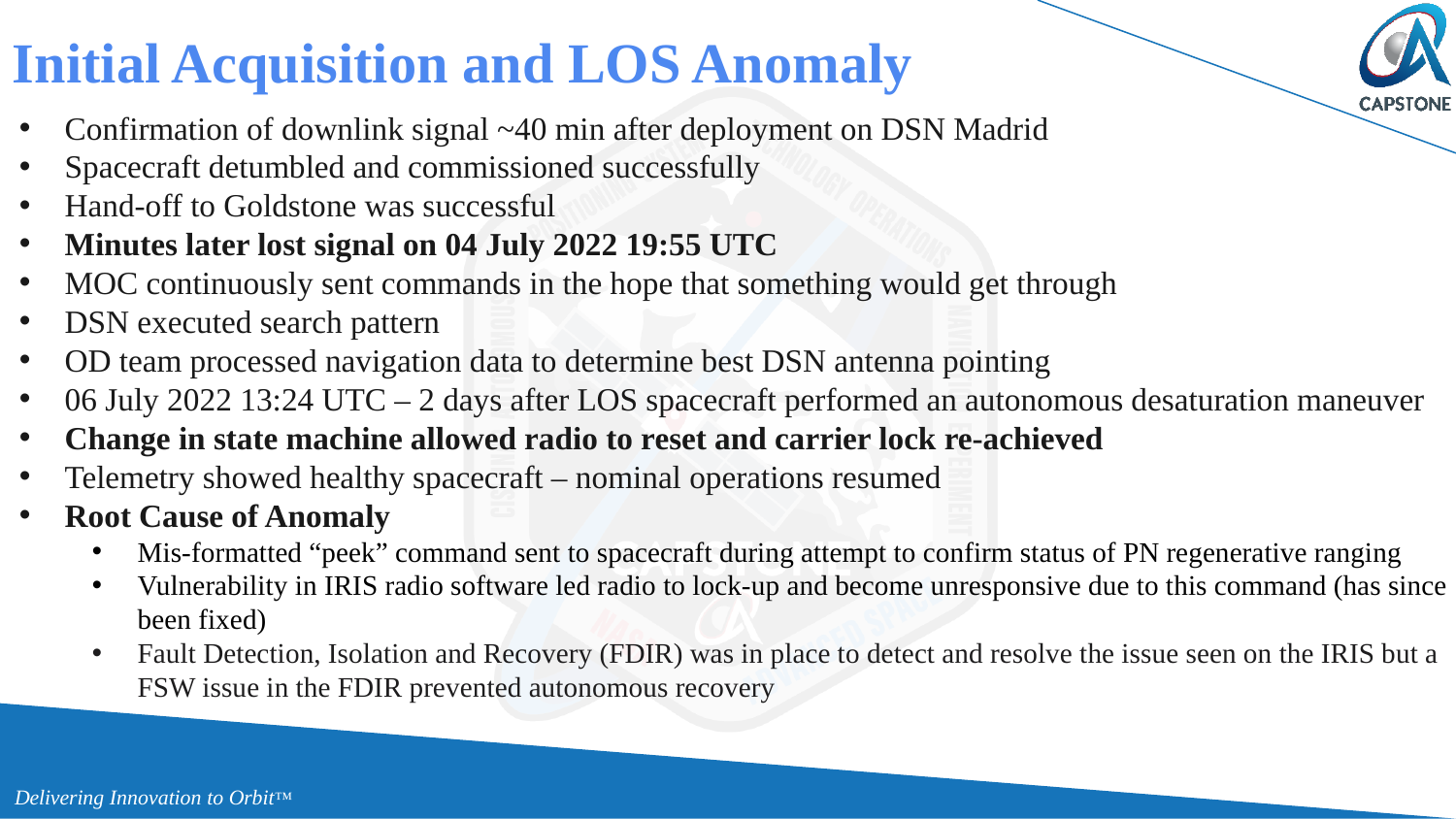

# Initial Acquisition and LOS Anomaly
Confirmation of downlink signal ~40 min after deployment on DSN Madrid
Spacecraft detumbled and commissioned successfully
Hand-off to Goldstone was successful
Minutes later lost signal on 04 July 2022 19:55 UTC
MOC continuously sent commands in the hope that something would get through
DSN executed search pattern
OD team processed navigation data to determine best DSN antenna pointing
06 July 2022 13:24 UTC – 2 days after LOS spacecraft performed an autonomous desaturation maneuver
Change in state machine allowed radio to reset and carrier lock re-achieved
Telemetry showed healthy spacecraft – nominal operations resumed
Root Cause of Anomaly
Mis-formatted “peek” command sent to spacecraft during attempt to confirm status of PN regenerative ranging
Vulnerability in IRIS radio software led radio to lock-up and become unresponsive due to this command (has since been fixed)
Fault Detection, Isolation and Recovery (FDIR) was in place to detect and resolve the issue seen on the IRIS but a FSW issue in the FDIR prevented autonomous recovery

10
Delivering Innovation to Orbit